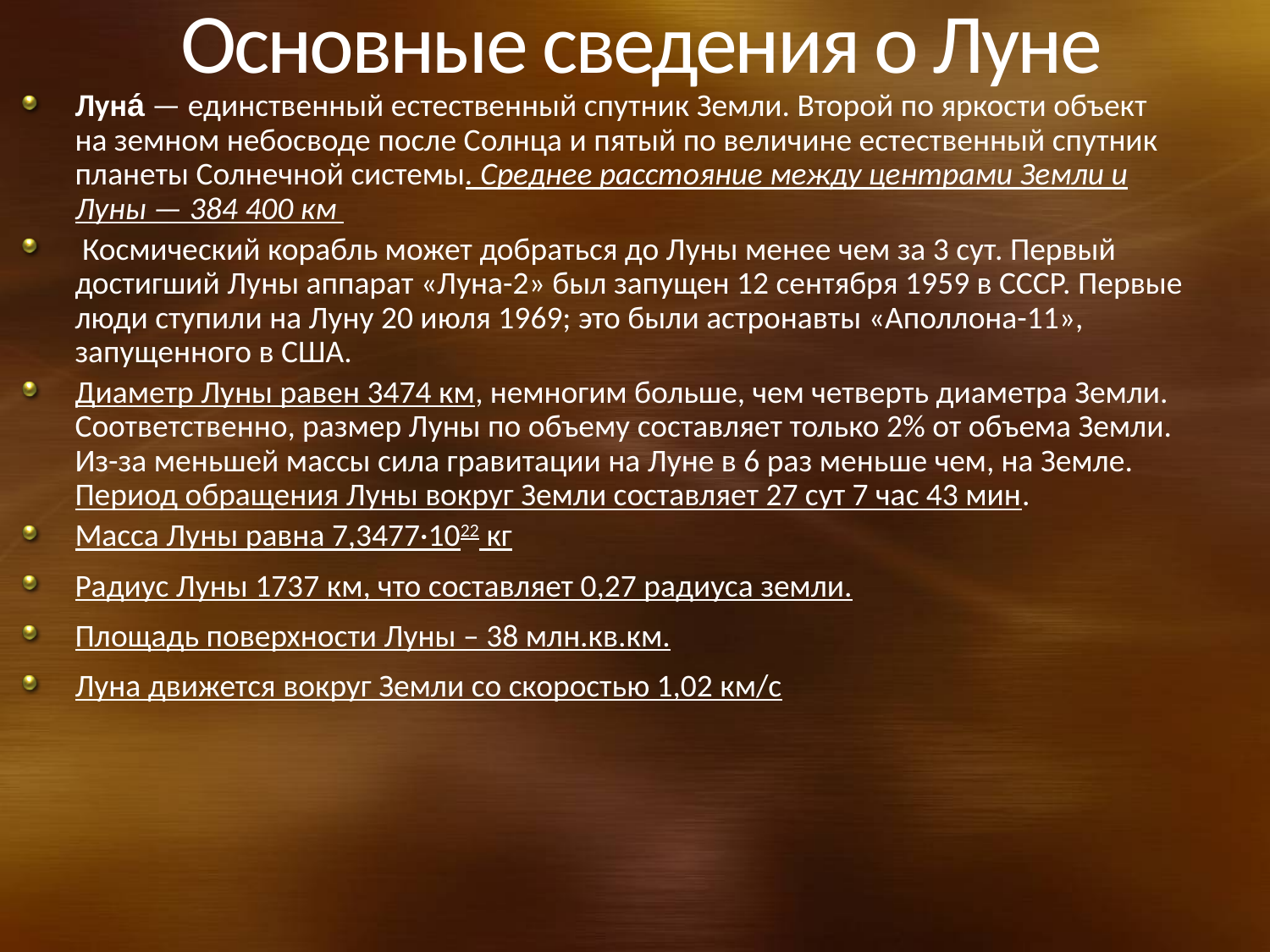

# Основные сведения о Луне
Луна́ — единственный естественный спутник Земли. Второй по яркости объект на земном небосводе после Солнца и пятый по величине естественный спутник планеты Солнечной системы. Среднее расстояние между центрами Земли и Луны — 384 400 км
 Космический корабль может добраться до Луны менее чем за 3 сут. Первый достигший Луны аппарат «Луна-2» был запущен 12 сентября 1959 в СССР. Первые люди ступили на Луну 20 июля 1969; это были астронавты «Аполлона-11», запущенного в США.
Диаметр Луны равен 3474 км, немногим больше, чем четверть диаметра Земли. Соответственно, размер Луны по объему составляет только 2% от объема Земли. Из-за меньшей массы сила гравитации на Луне в 6 раз меньше чем, на Земле. Период обращения Луны вокруг Земли составляет 27 сут 7 час 43 мин.
Масса Луны равна 7,3477·1022 кг
Радиус Луны 1737 км, что составляет 0,27 радиуса земли.
Площадь поверхности Луны – 38 млн.кв.км.
Луна движется вокруг Земли со скоростью 1,02 км/с